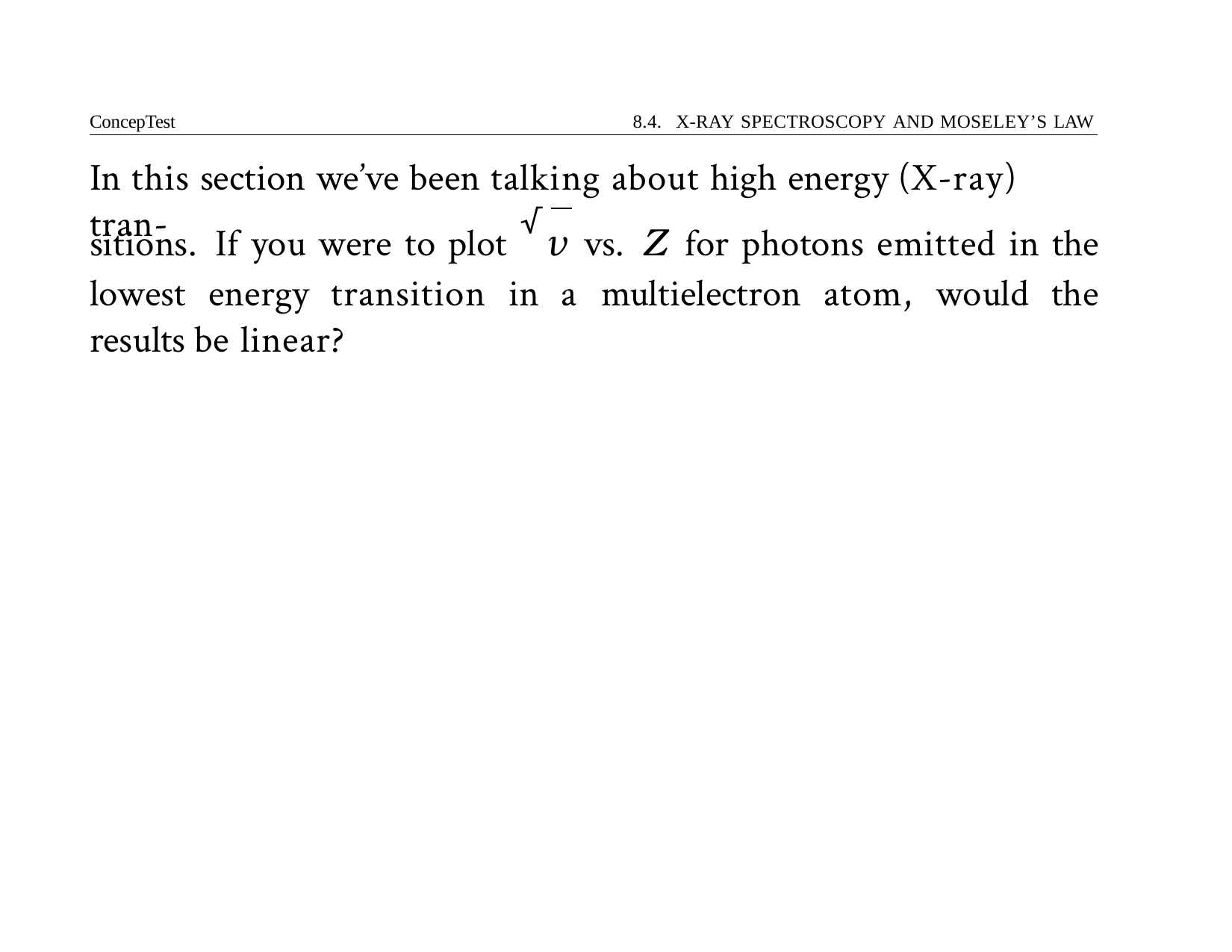

ConcepTest	8.4.  X-RAY SPECTROSCOPY AND MOSELEY’S LAW

# In this section we’ve been talking about high energy (X-ray) tran-
sitions. If you were to plot √ν vs. Z for photons emitted in the lowest energy transition in a multielectron atom, would the results be linear?